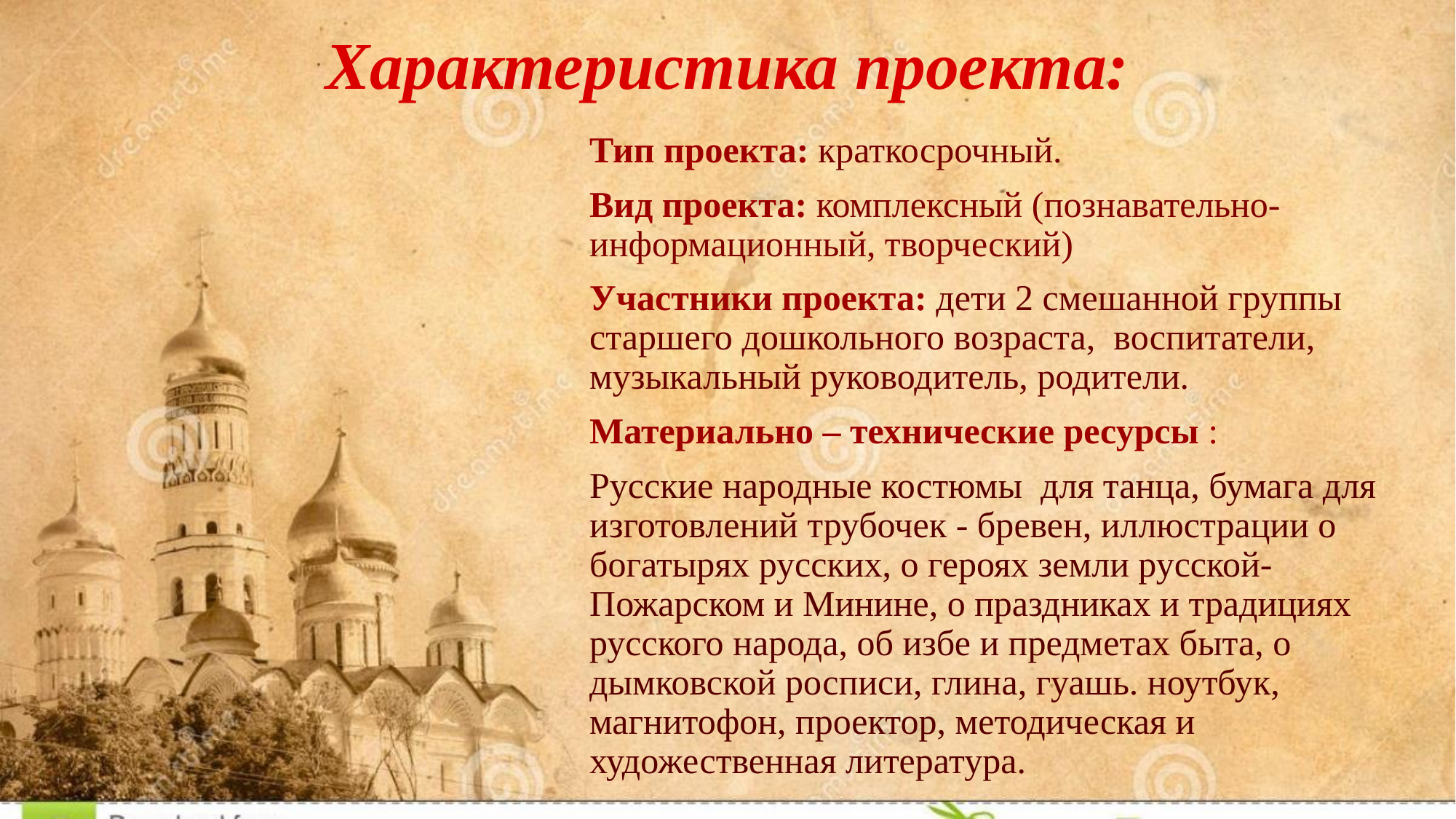

# Характеристика проекта:
Тип проекта: краткосрочный.
Вид проекта: комплексный (познавательно-информационный, творческий)
Участники проекта: дети 2 смешанной группы старшего дошкольного возраста,  воспитатели, музыкальный руководитель, родители.
Материально – технические ресурсы :
Русские народные костюмы  для танца, бумага для изготовлений трубочек - бревен, иллюстрации о богатырях русских, о героях земли русской- Пожарском и Минине, о праздниках и традициях русского народа, об избе и предметах быта, о дымковской росписи, глина, гуашь. ноутбук, магнитофон, проектор, методическая и художественная литература.